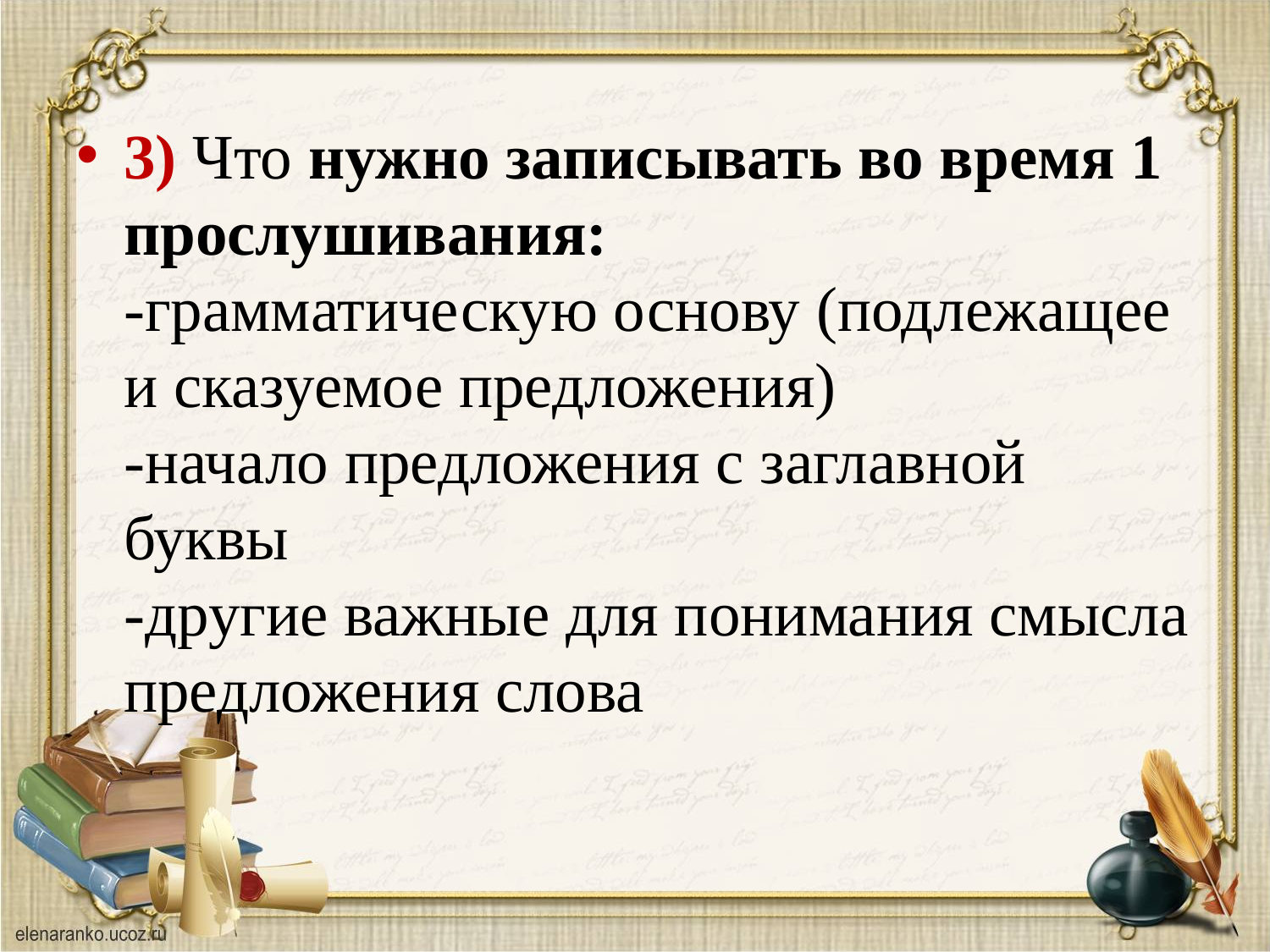

3) Что нужно записывать во время 1 прослушивания:
-грамматическую основу (подлежащее и сказуемое предложения)
-начало предложения с заглавной буквы
-другие важные для понимания смысла предложения слова